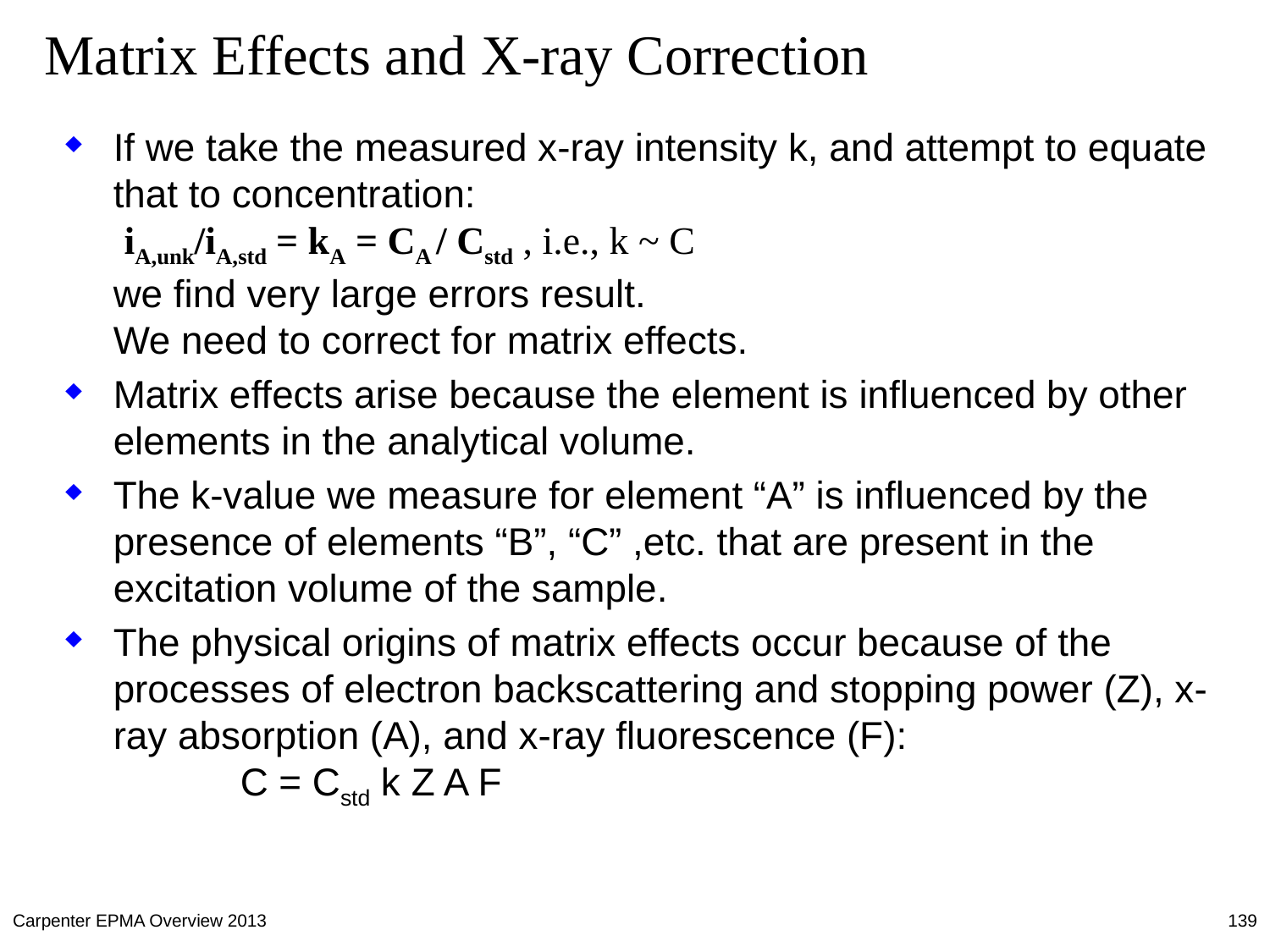

# Matrix Effects and X-ray Correction
If we take the measured x-ray intensity k, and attempt to equate that to concentration:
 iA,unk/iA,std = kA = CA / Cstd , i.e., k ~ C
we find very large errors result.
We need to correct for matrix effects.
Matrix effects arise because the element is influenced by other elements in the analytical volume.
The k-value we measure for element “A” is influenced by the presence of elements “B”, “C” ,etc. that are present in the excitation volume of the sample.
The physical origins of matrix effects occur because of the processes of electron backscattering and stopping power (Z), x-ray absorption (A), and x-ray fluorescence (F):
	C = Cstd k Z A F
Carpenter EPMA Overview 2013
139